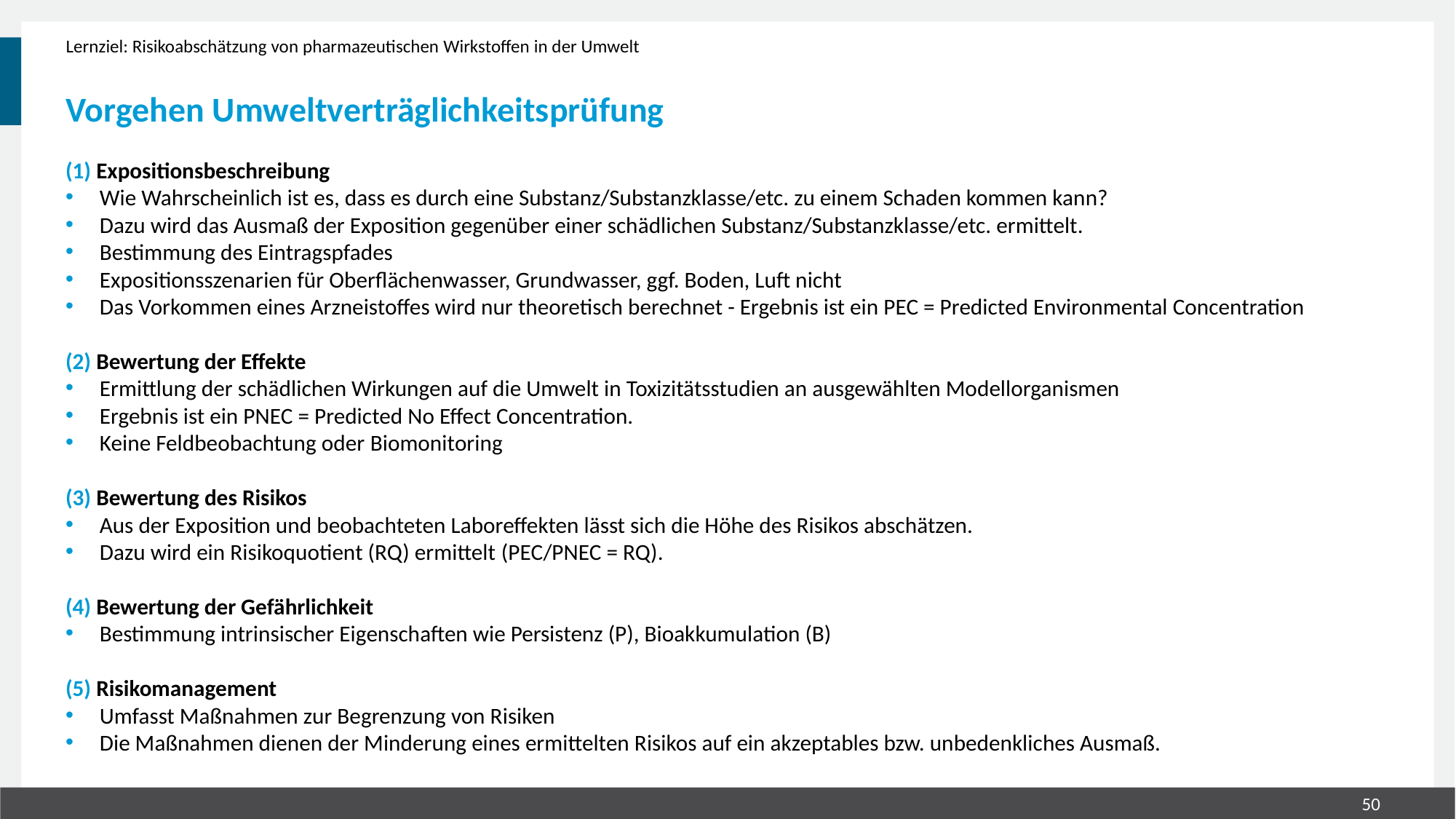

Lernziel: Risikoabschätzung von pharmazeutischen Wirkstoffen in der Umwelt

# Vorgehen Umweltverträglichkeitsprüfung
(1) Expositionsbeschreibung
Wie Wahrscheinlich ist es, dass es durch eine Substanz/Substanzklasse/etc. zu einem Schaden kommen kann?
Dazu wird das Ausmaß der Exposition gegenüber einer schädlichen Substanz/Substanzklasse/etc. ermittelt.
Bestimmung des Eintragspfades
Expositionsszenarien für Oberflächenwasser, Grundwasser, ggf. Boden, Luft nicht
Das Vorkommen eines Arzneistoffes wird nur theoretisch berechnet - Ergebnis ist ein PEC = Predicted Environmental Concentration

(2) Bewertung der Effekte
Ermittlung der schädlichen Wirkungen auf die Umwelt in Toxizitätsstudien an ausgewählten Modellorganismen
Ergebnis ist ein PNEC = Predicted No Effect Concentration.
Keine Feldbeobachtung oder Biomonitoring

(3) Bewertung des Risikos
Aus der Exposition und beobachteten Laboreffekten lässt sich die Höhe des Risikos abschätzen.
Dazu wird ein Risikoquotient (RQ) ermittelt (PEC/PNEC = RQ).

(4) Bewertung der Gefährlichkeit
Bestimmung intrinsischer Eigenschaften wie Persistenz (P), Bioakkumulation (B)

(5) Risikomanagement
Umfasst Maßnahmen zur Begrenzung von Risiken
Die Maßnahmen dienen der Minderung eines ermittelten Risikos auf ein akzeptables bzw. unbedenkliches Ausmaß.
50